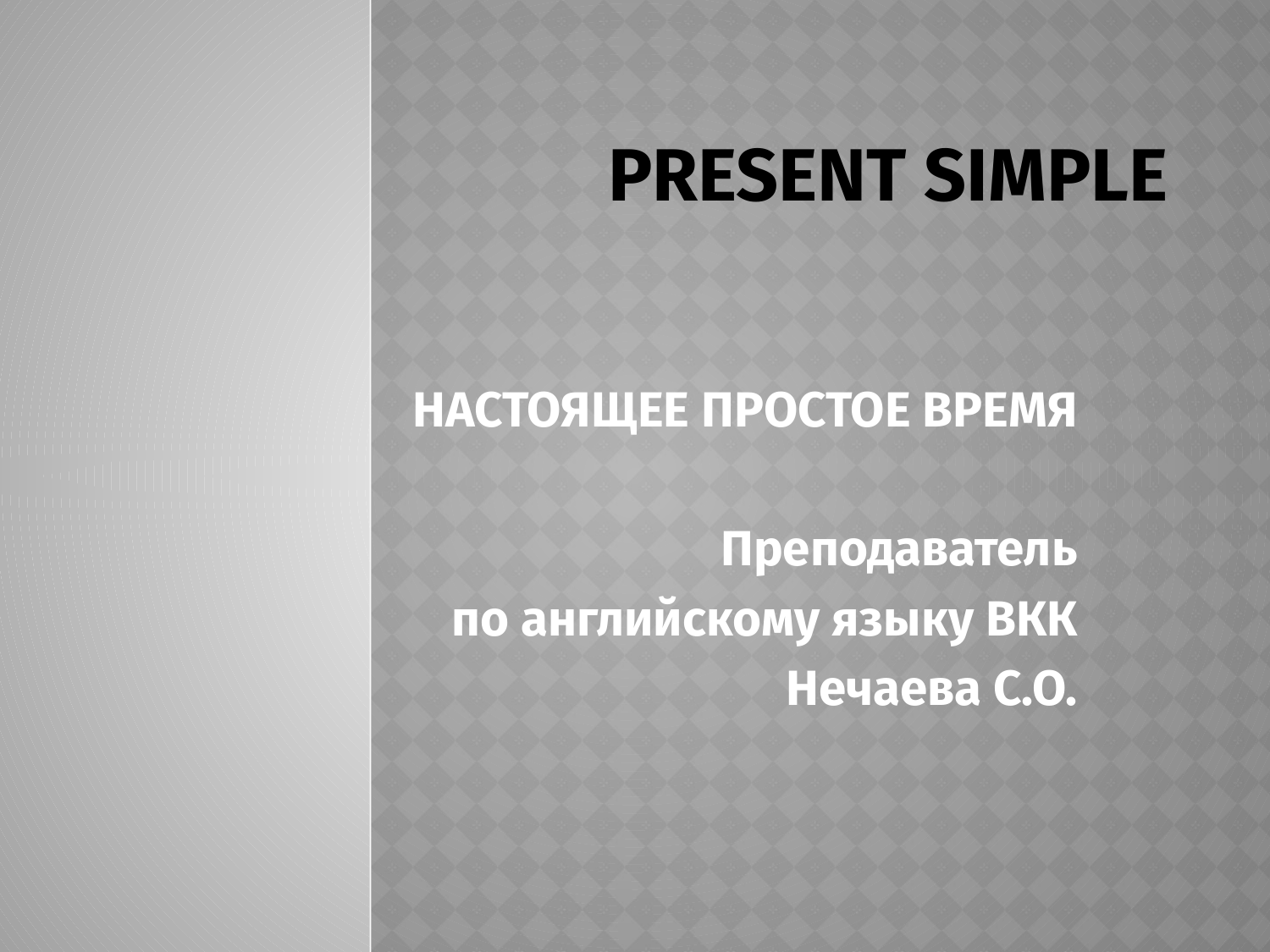

# PRESENT SIMPLE

НАСТОЯЩЕЕ ПРОСТОЕ ВРЕМЯ

Преподаватель
 по английскому языку ВКК
 Нечаева С.О.